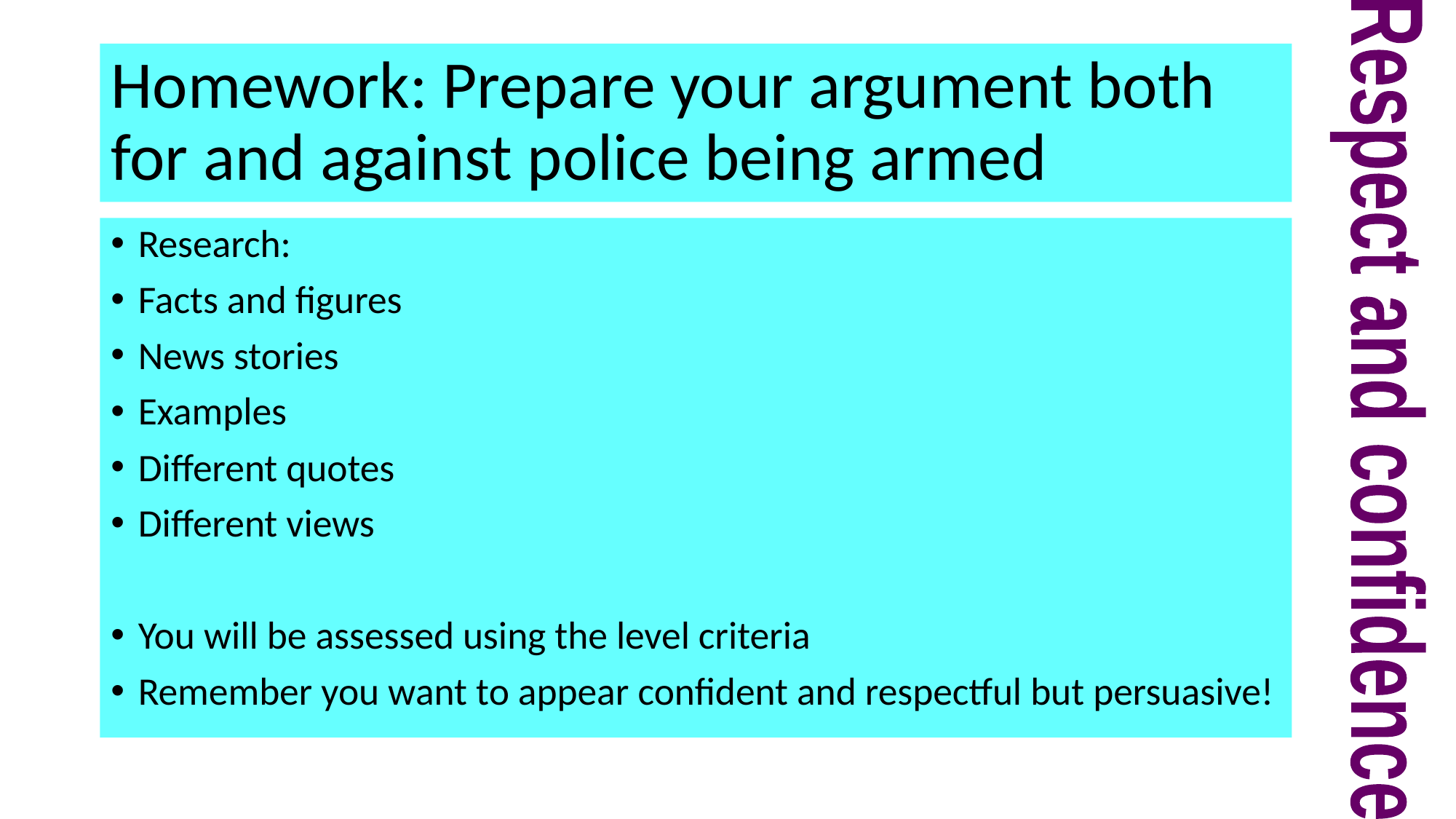

# Homework: Prepare your argument both for and against police being armed
Research:
Facts and figures
News stories
Examples
Different quotes
Different views

You will be assessed using the level criteria
Remember you want to appear confident and respectful but persuasive!
Respect and confidence